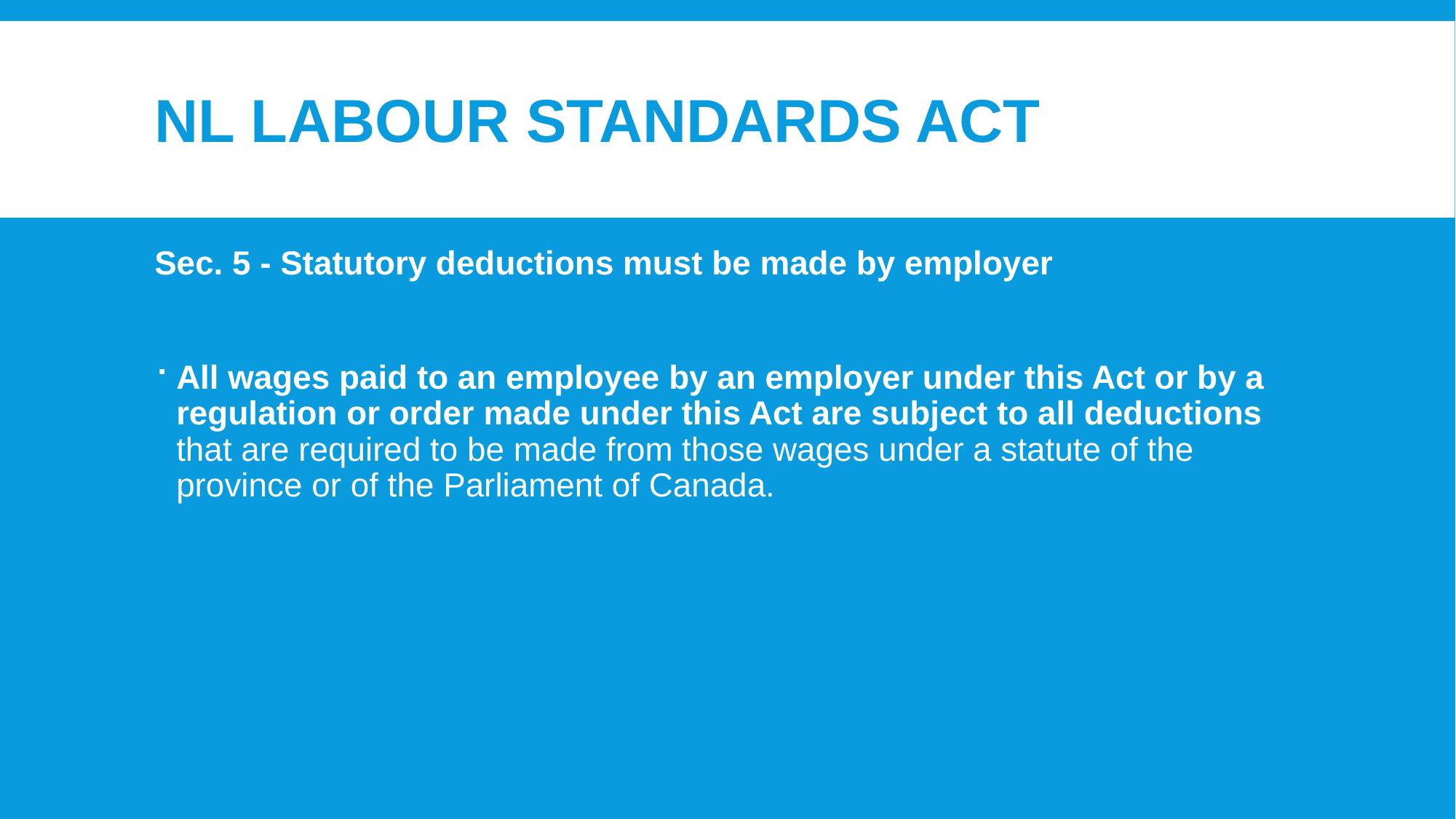

# NL Labour Standards Act
Sec. 5 - Statutory deductions must be made by employer

All wages paid to an employee by an employer under this Act or by a regulation or order made under this Act are subject to all deductions that are required to be made from those wages under a statute of the province or of the Parliament of Canada.